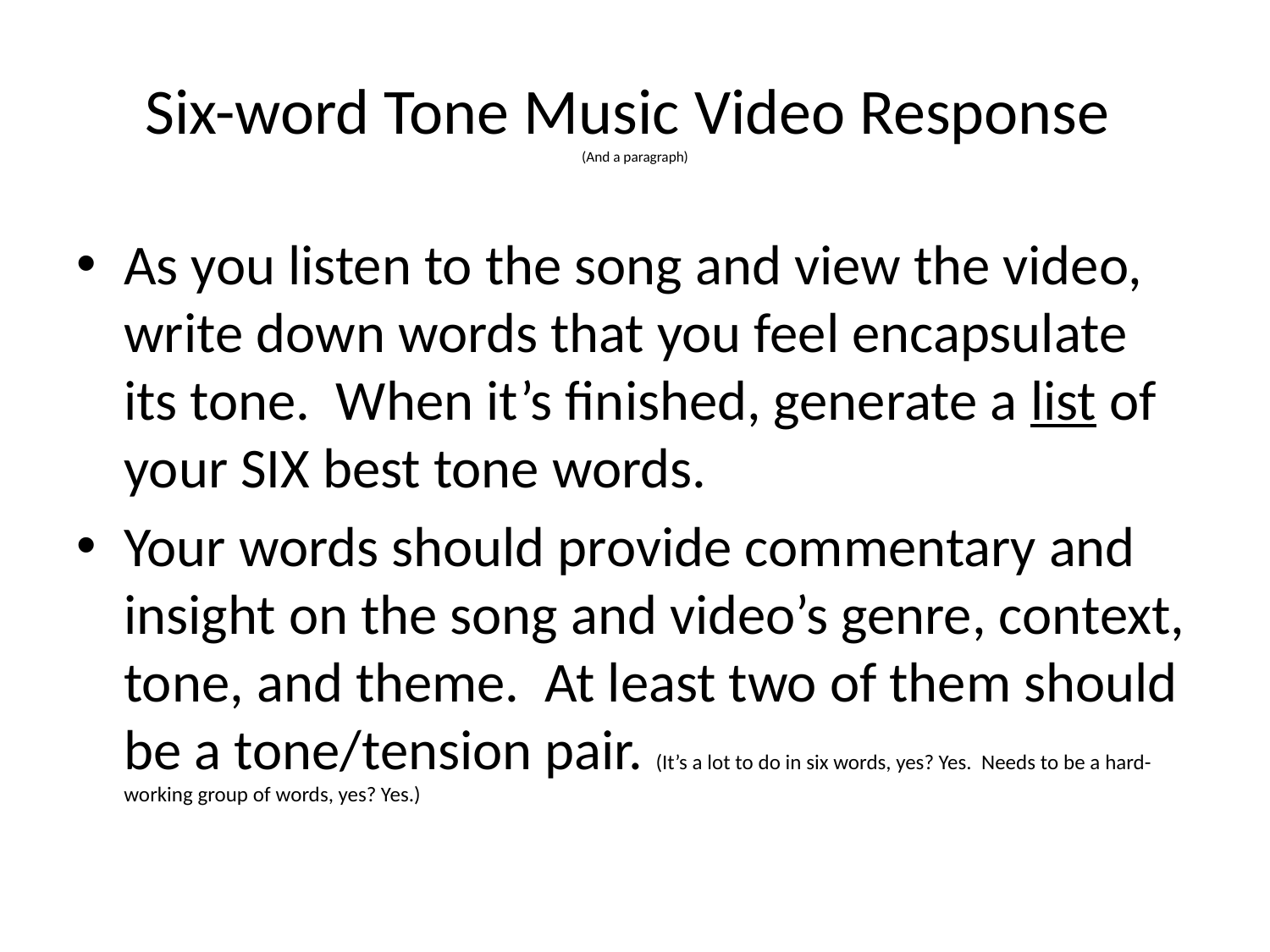

# Six-word Tone Music Video Response (And a paragraph)
As you listen to the song and view the video, write down words that you feel encapsulate its tone.  When it’s finished, generate a list of your SIX best tone words.
Your words should provide commentary and insight on the song and video’s genre, context, tone, and theme.  At least two of them should be a tone/tension pair. (It’s a lot to do in six words, yes? Yes.  Needs to be a hard-working group of words, yes? Yes.)